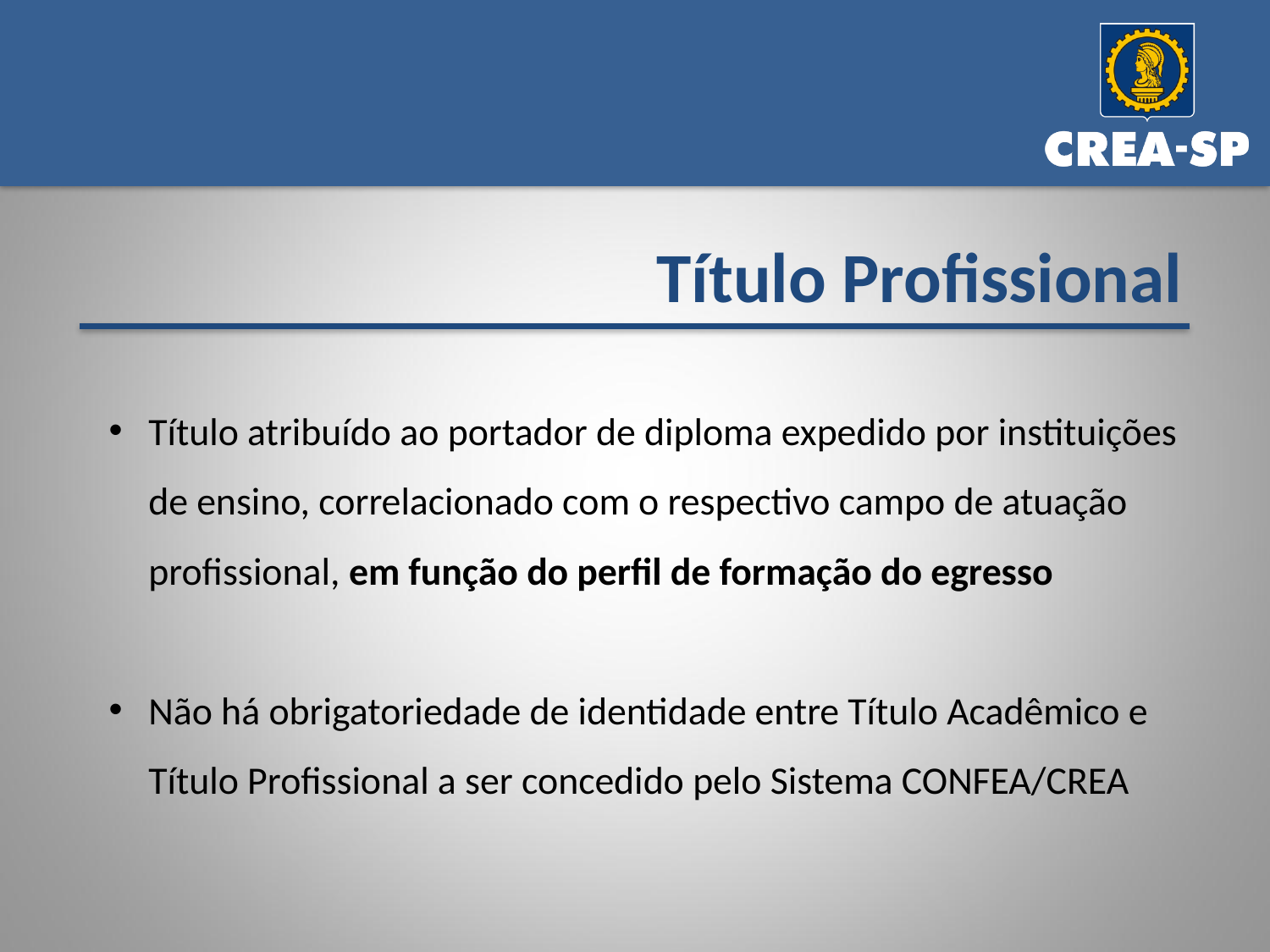

Título Profissional
Título atribuído ao portador de diploma expedido por instituições de ensino, correlacionado com o respectivo campo de atuação profissional, em função do perfil de formação do egresso

Não há obrigatoriedade de identidade entre Título Acadêmico e  Título Profissional a ser concedido pelo Sistema CONFEA/CREA